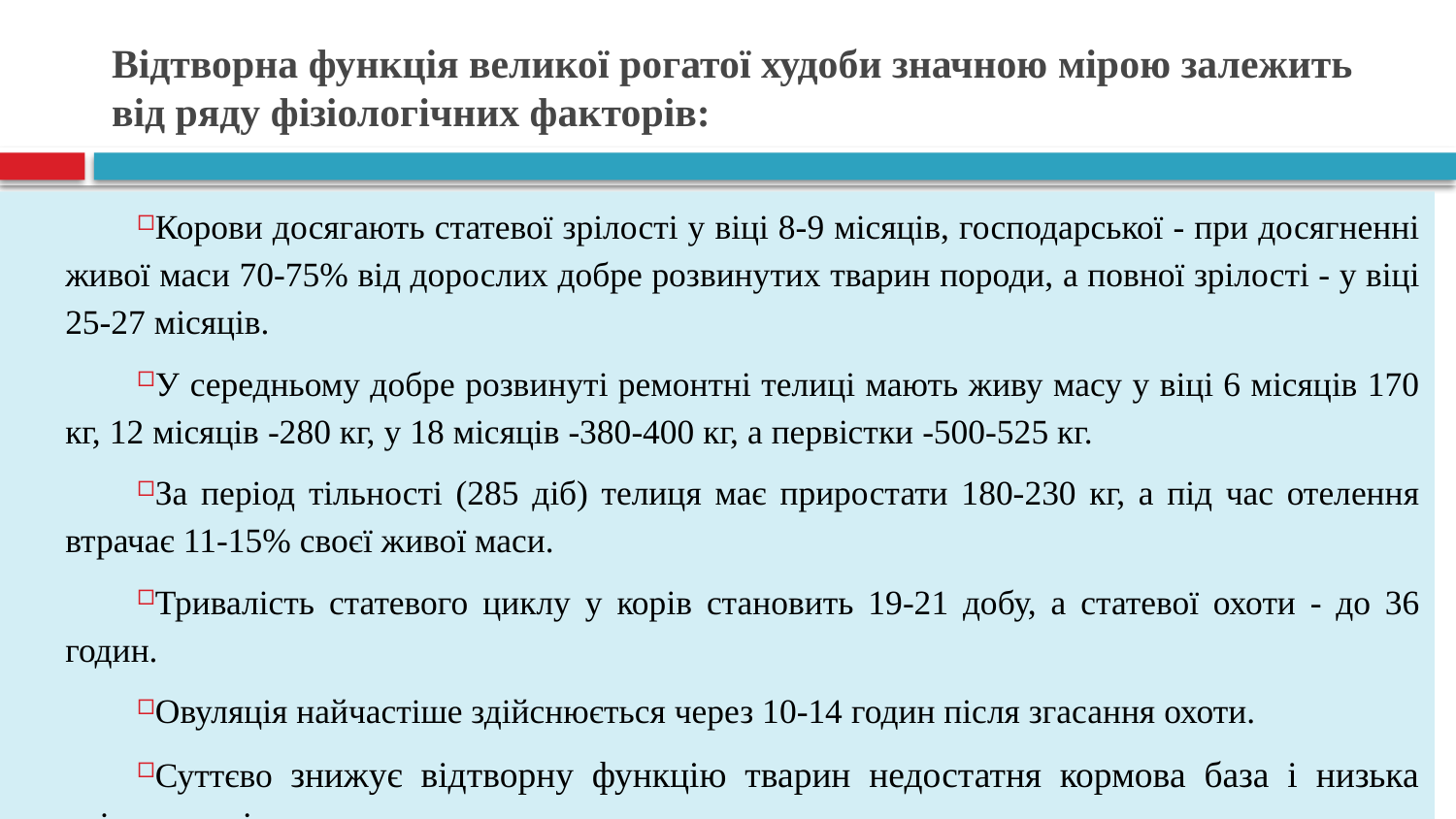

# Відтворна функція великої рогатої худоби значною мірою залежить від ряду фізіологічних факторів:
Корови досягають статевої зрілості у віці 8-9 місяців, господарської - при досягненні живої маси 70-75% від дорослих добре розвинутих тварин породи, а повної зрілості - у віці 25-27 місяців.
У середньому добре розвинуті ремонтні телиці мають живу масу у віці 6 місяців 170 кг, 12 місяців -280 кг, у 18 місяців -380-400 кг, а первістки -500-525 кг.
За період тільності (285 діб) телиця має приростати 180-230 кг, а під час отелення втрачає 11-15% своєї живої маси.
Тривалість статевого циклу у корів становить 19-21 добу, а статевої охоти - до 36 годин.
Овуляція найчастіше здійснюється через 10-14 годин після згасання охоти.
Суттєво знижує відтворну функцію тварин недостатня кормова база і низька якість кормів.